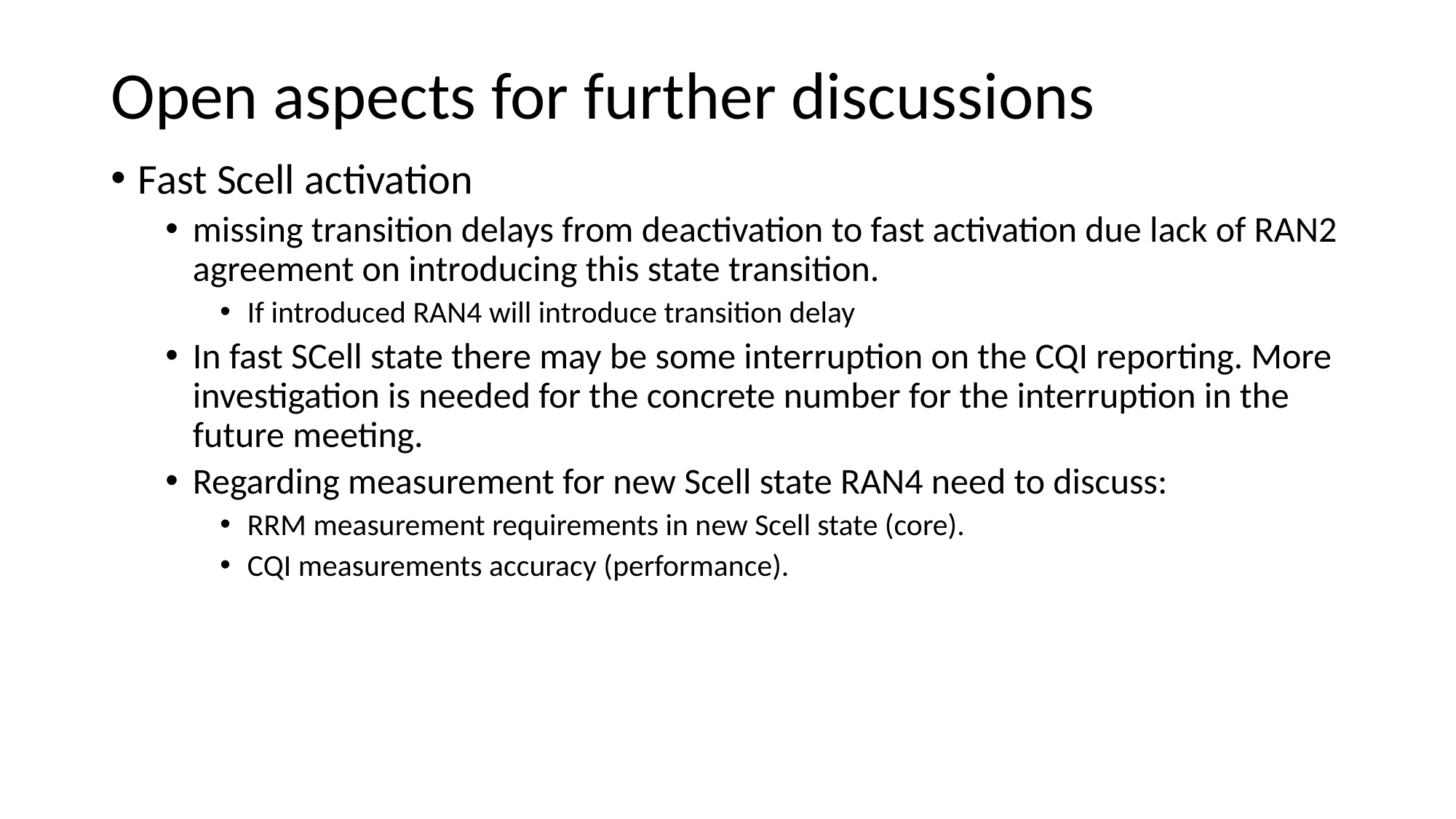

# Open aspects for further discussions
Fast Scell activation
missing transition delays from deactivation to fast activation due lack of RAN2 agreement on introducing this state transition.
If introduced RAN4 will introduce transition delay
In fast SCell state there may be some interruption on the CQI reporting. More investigation is needed for the concrete number for the interruption in the future meeting.
Regarding measurement for new Scell state RAN4 need to discuss:
RRM measurement requirements in new Scell state (core).
CQI measurements accuracy (performance).